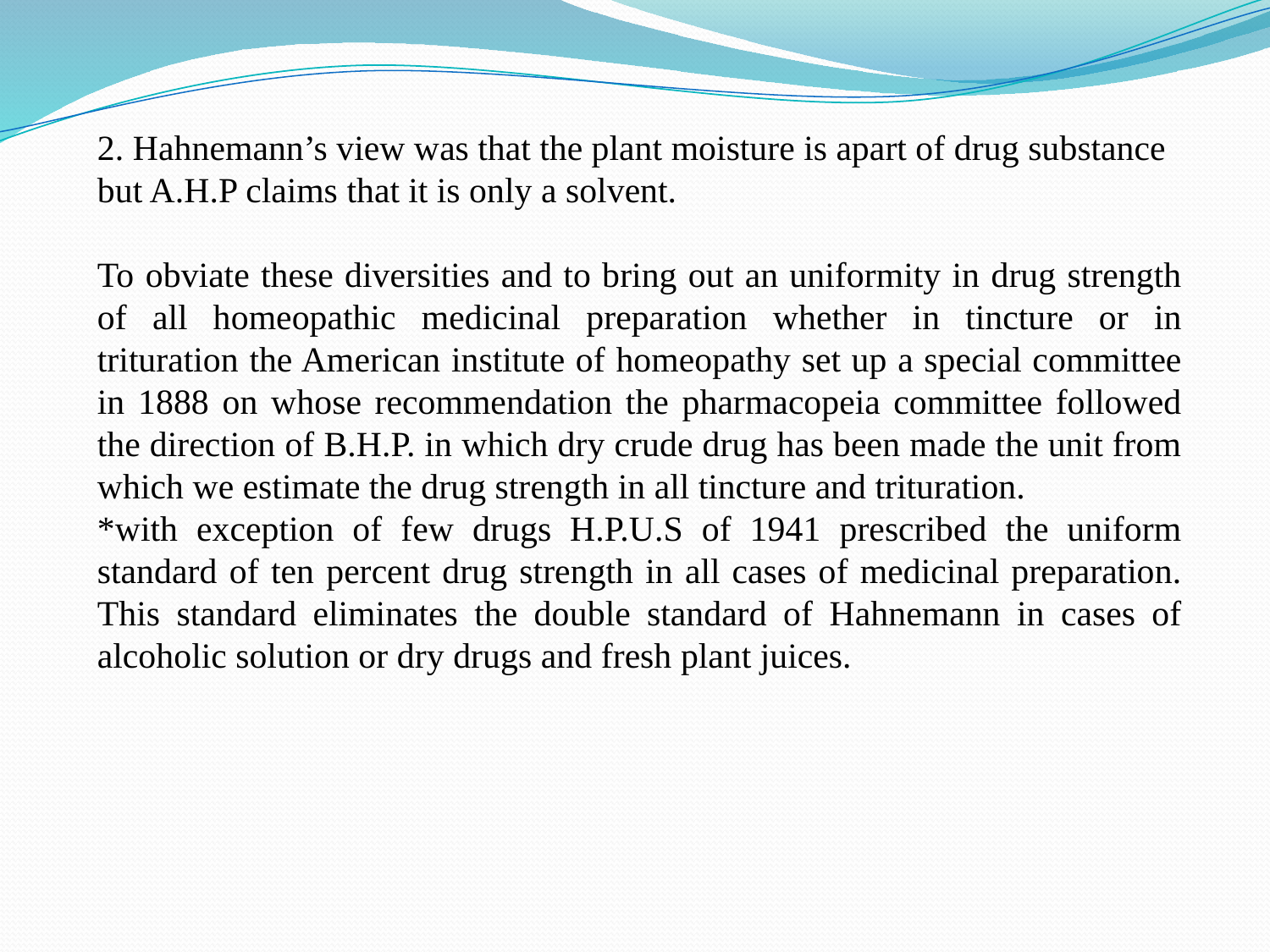

2. Hahnemann’s view was that the plant moisture is apart of drug substance but A.H.P claims that it is only a solvent.

To obviate these diversities and to bring out an uniformity in drug strength of all homeopathic medicinal preparation whether in tincture or in trituration the American institute of homeopathy set up a special committee in 1888 on whose recommendation the pharmacopeia committee followed the direction of B.H.P. in which dry crude drug has been made the unit from which we estimate the drug strength in all tincture and trituration.
*with exception of few drugs H.P.U.S of 1941 prescribed the uniform standard of ten percent drug strength in all cases of medicinal preparation. This standard eliminates the double standard of Hahnemann in cases of alcoholic solution or dry drugs and fresh plant juices.